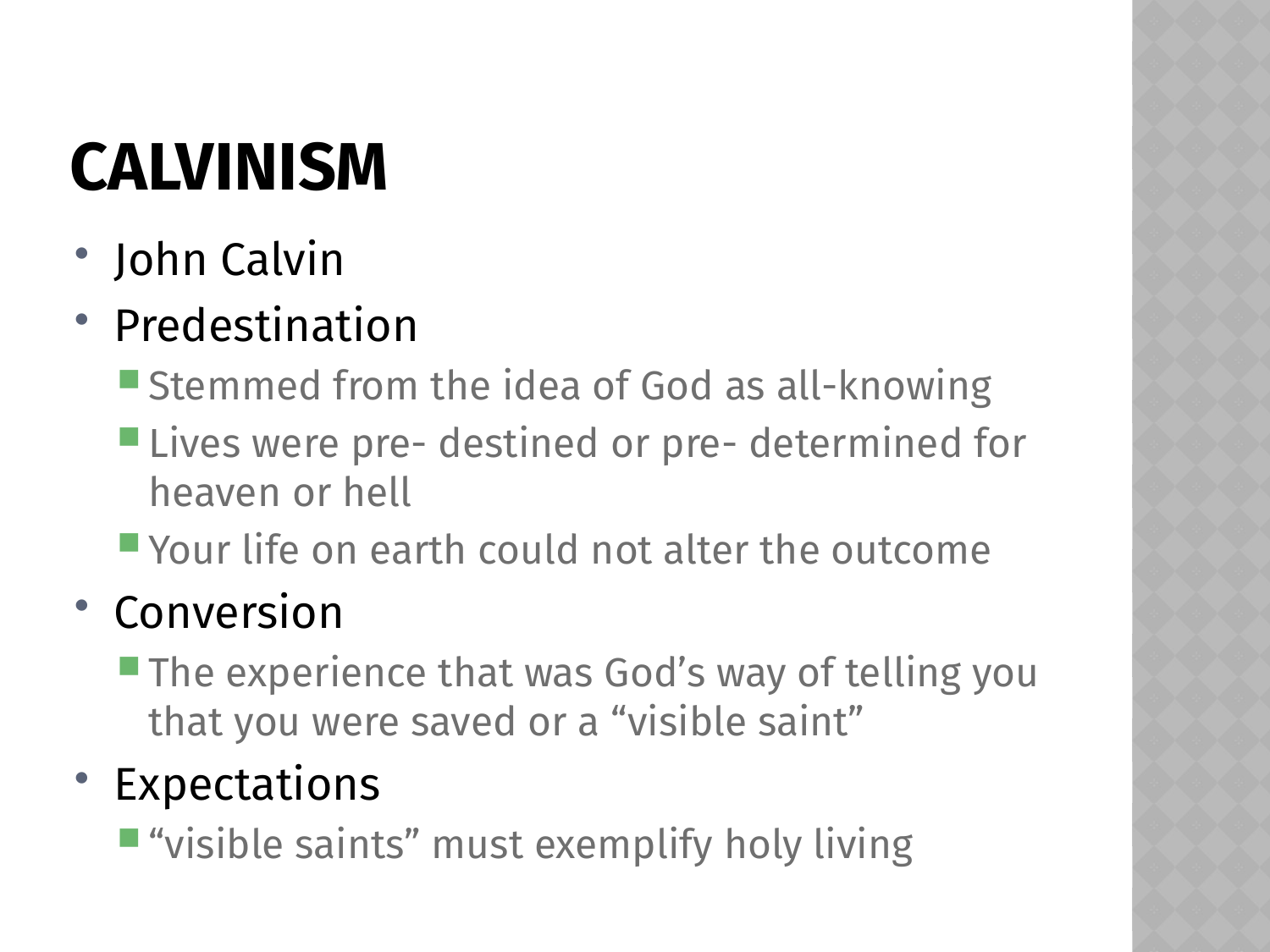

# Calvinism
John Calvin
Predestination
Stemmed from the idea of God as all-knowing
Lives were pre- destined or pre- determined for heaven or hell
Your life on earth could not alter the outcome
Conversion
The experience that was God’s way of telling you that you were saved or a “visible saint”
Expectations
“visible saints” must exemplify holy living